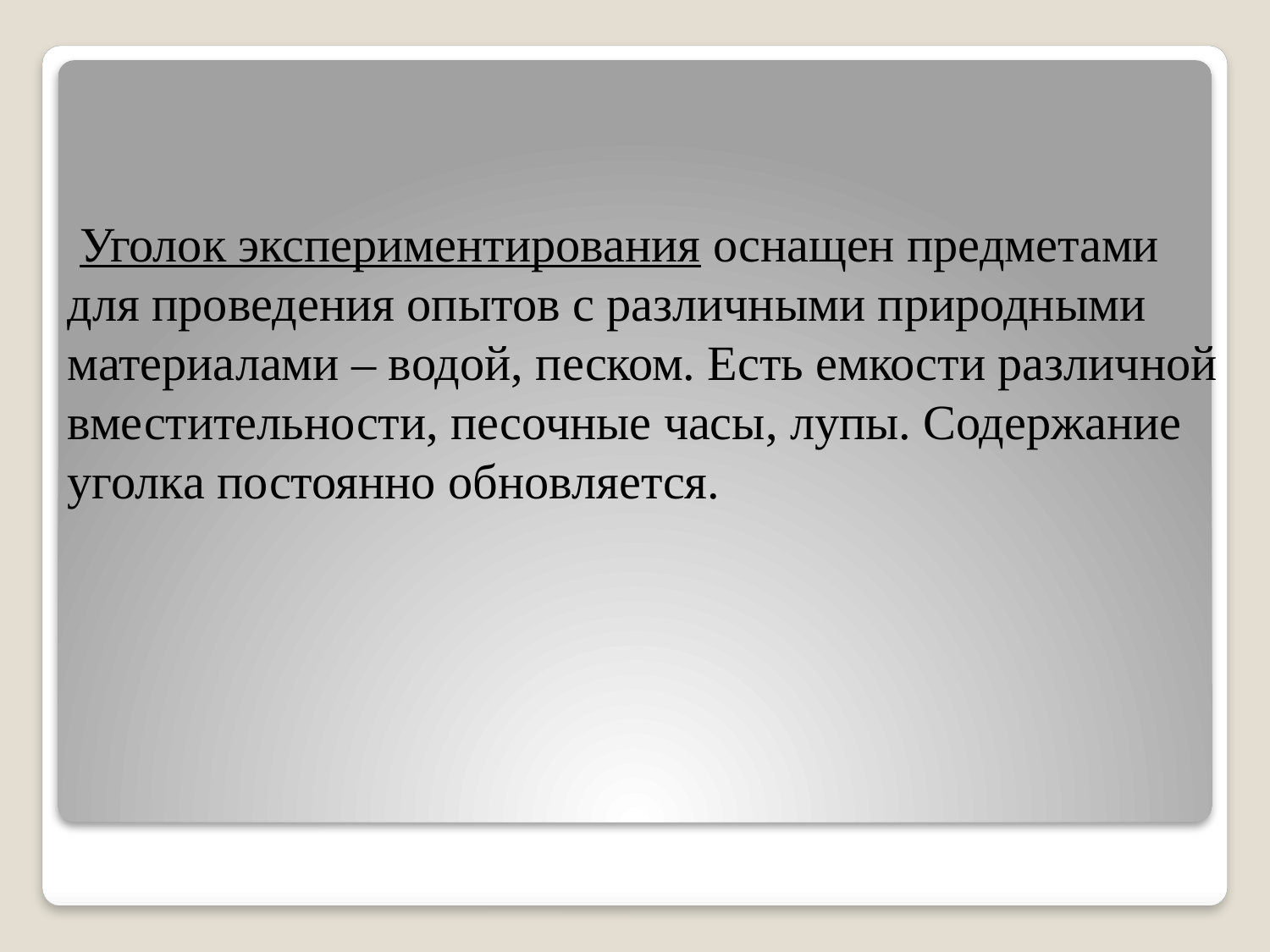

Уголок экспериментирования оснащен предметами для проведения опытов с различными природными материалами – водой, песком. Есть емкости различной вместительности, песочные часы, лупы. Содержание уголка постоянно обновляется.